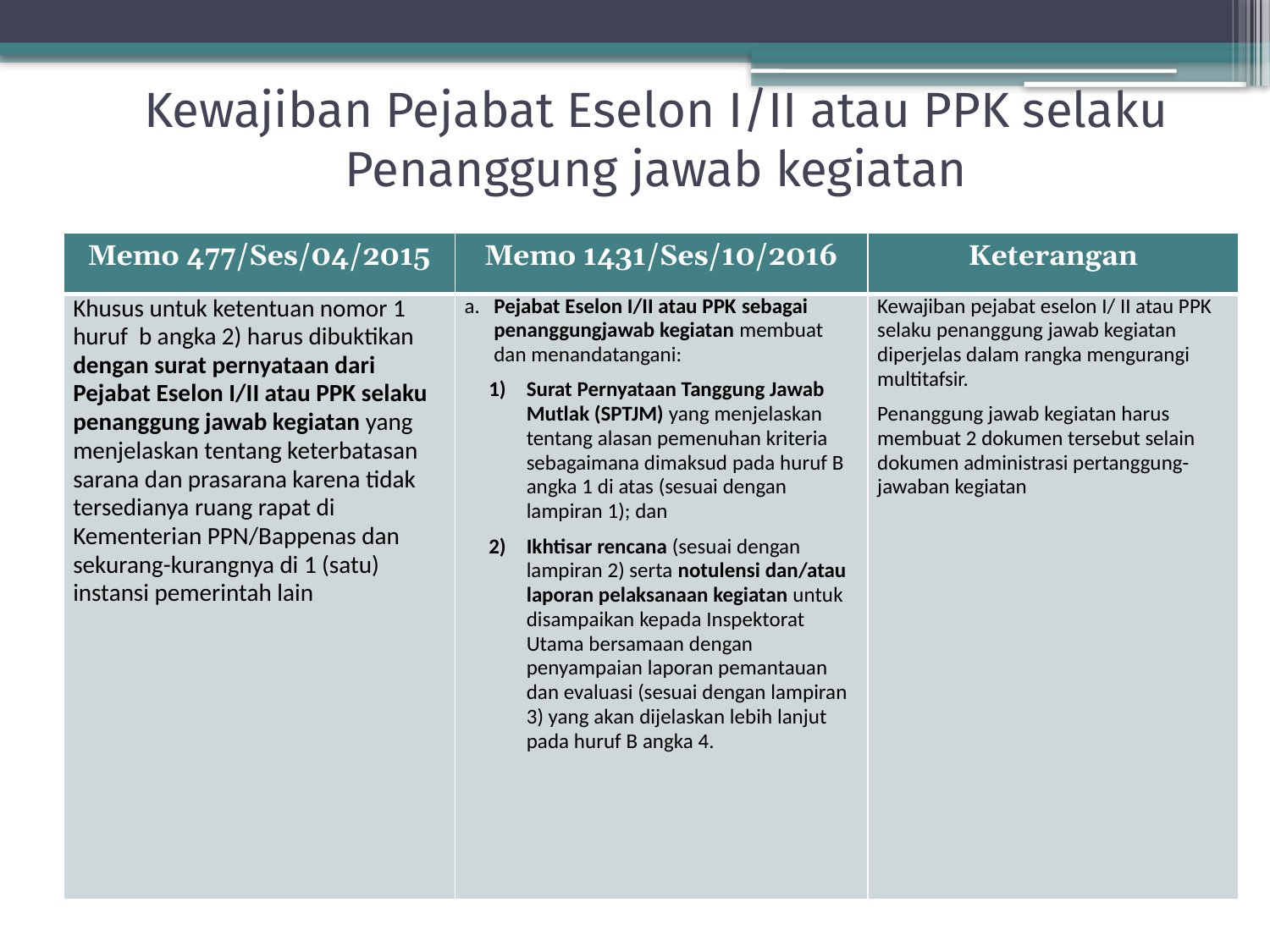

# Kewajiban Pejabat Eselon I/II atau PPK selaku Penanggung jawab kegiatan
| Memo 477/Ses/04/2015 | Memo 1431/Ses/10/2016 | Keterangan |
| --- | --- | --- |
| Khusus untuk ketentuan nomor 1 huruf b angka 2) harus dibuktikan dengan surat pernyataan dari Pejabat Eselon I/II atau PPK selaku penanggung jawab kegiatan yang menjelaskan tentang keterbatasan sarana dan prasarana karena tidak tersedianya ruang rapat di Kementerian PPN/Bappenas dan sekurang-kurangnya di 1 (satu) instansi pemerintah lain | a. Pejabat Eselon I/II atau PPK sebagai penanggungjawab kegiatan membuat dan menandatangani: Surat Pernyataan Tanggung Jawab Mutlak (SPTJM) yang menjelaskan tentang alasan pemenuhan kriteria sebagaimana dimaksud pada huruf B angka 1 di atas (sesuai dengan lampiran 1); dan Ikhtisar rencana (sesuai dengan lampiran 2) serta notulensi dan/atau laporan pelaksanaan kegiatan untuk disampaikan kepada Inspektorat Utama bersamaan dengan penyampaian laporan pemantauan dan evaluasi (sesuai dengan lampiran 3) yang akan dijelaskan lebih lanjut pada huruf B angka 4. | Kewajiban pejabat eselon I/ II atau PPK selaku penanggung jawab kegiatan diperjelas dalam rangka mengurangi multitafsir. Penanggung jawab kegiatan harus membuat 2 dokumen tersebut selain dokumen administrasi pertanggung-jawaban kegiatan |